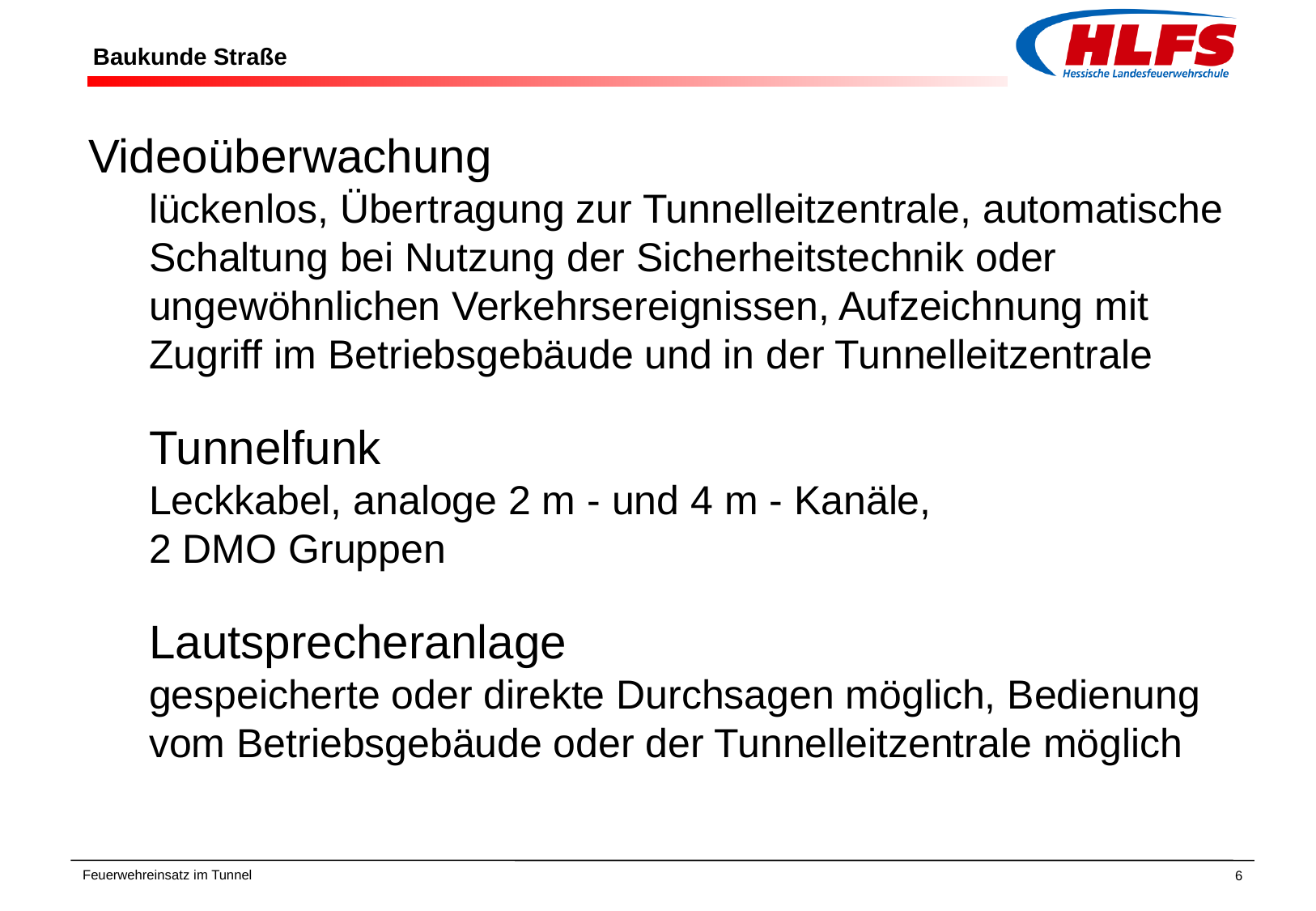

# Baukunde Straße
Videoüberwachung
lückenlos, Übertragung zur Tunnelleitzentrale, automatische Schaltung bei Nutzung der Sicherheitstechnik oder ungewöhnlichen Verkehrsereignissen, Aufzeichnung mit Zugriff im Betriebsgebäude und in der Tunnelleitzentrale
Tunnelfunk
Leckkabel, analoge 2 m - und 4 m - Kanäle,
2 DMO Gruppen
Lautsprecheranlage
gespeicherte oder direkte Durchsagen möglich, Bedienung vom Betriebsgebäude oder der Tunnelleitzentrale möglich
Feuerwehreinsatz im Tunnel
6